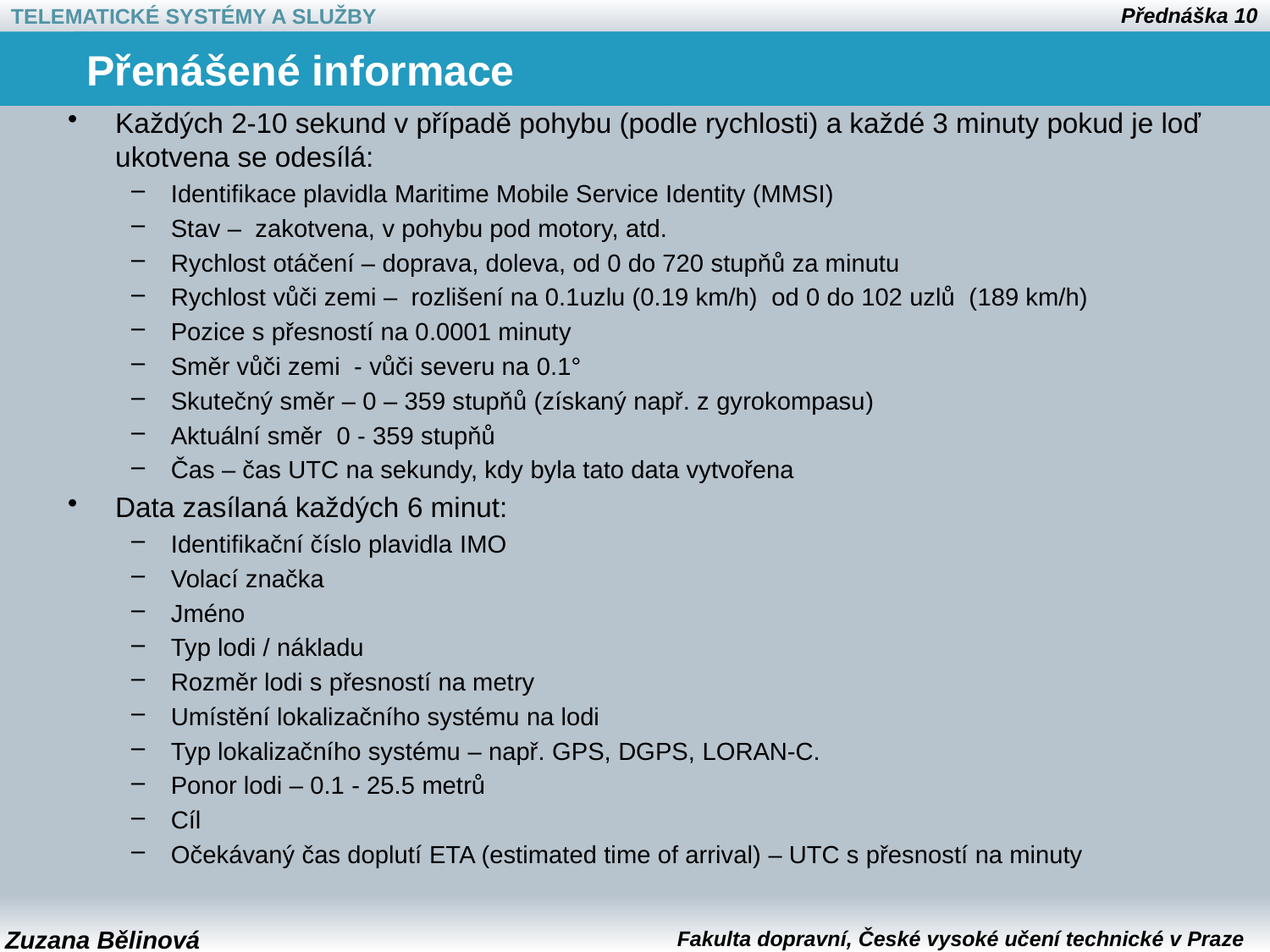

# Přenášené informace
Každých 2-10 sekund v případě pohybu (podle rychlosti) a každé 3 minuty pokud je loď ukotvena se odesílá:
Identifikace plavidla Maritime Mobile Service Identity (MMSI)
Stav –  zakotvena, v pohybu pod motory, atd.
Rychlost otáčení – doprava, doleva, od 0 do 720 stupňů za minutu
Rychlost vůči zemi –  rozlišení na 0.1uzlu (0.19 km/h)  od 0 do 102 uzlů  (189 km/h)
Pozice s přesností na 0.0001 minuty
Směr vůči zemi  - vůči severu na 0.1°
Skutečný směr – 0 – 359 stupňů (získaný např. z gyrokompasu)
Aktuální směr  0 - 359 stupňů
Čas – čas UTC na sekundy, kdy byla tato data vytvořena
Data zasílaná každých 6 minut:
Identifikační číslo plavidla IMO
Volací značka
Jméno
Typ lodi / nákladu
Rozměr lodi s přesností na metry
Umístění lokalizačního systému na lodi
Typ lokalizačního systému – např. GPS, DGPS, LORAN-C.
Ponor lodi – 0.1 - 25.5 metrů
Cíl
Očekávaný čas doplutí ETA (estimated time of arrival) – UTC s přesností na minuty